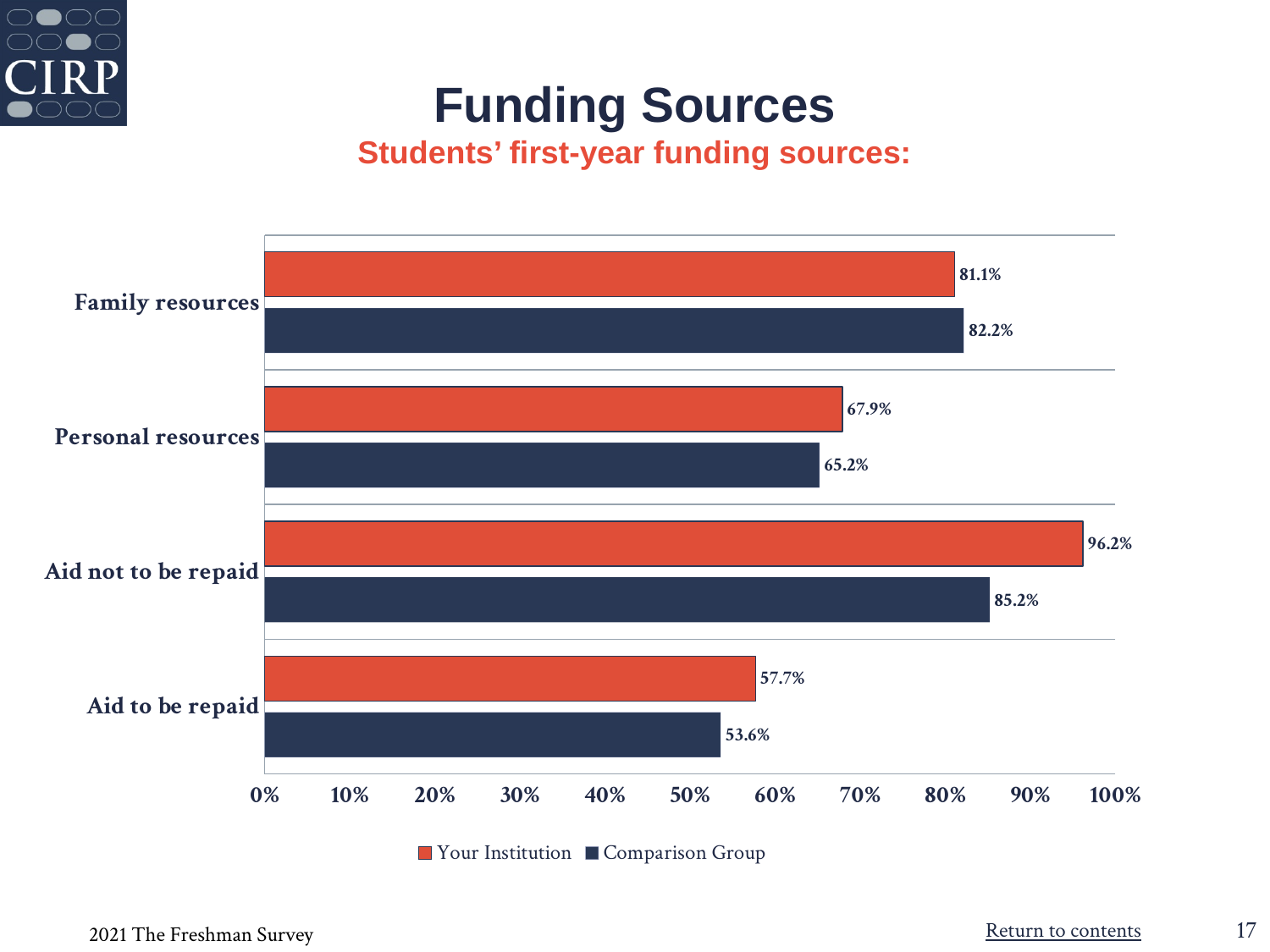

Funding Sources
Students’ first-year funding sources:

### Chart

| Category | Comparison Group | Your Institution |
|---|---|---|
| Aid to be repaid | 0.536 | 0.577 |
| Aid not to be repaid | 0.852 | 0.962 |
| Personal resources | 0.652 | 0.679 |
| Family resources | 0.822 | 0.811 |
2021 The Freshman Survey
Return to contents
17